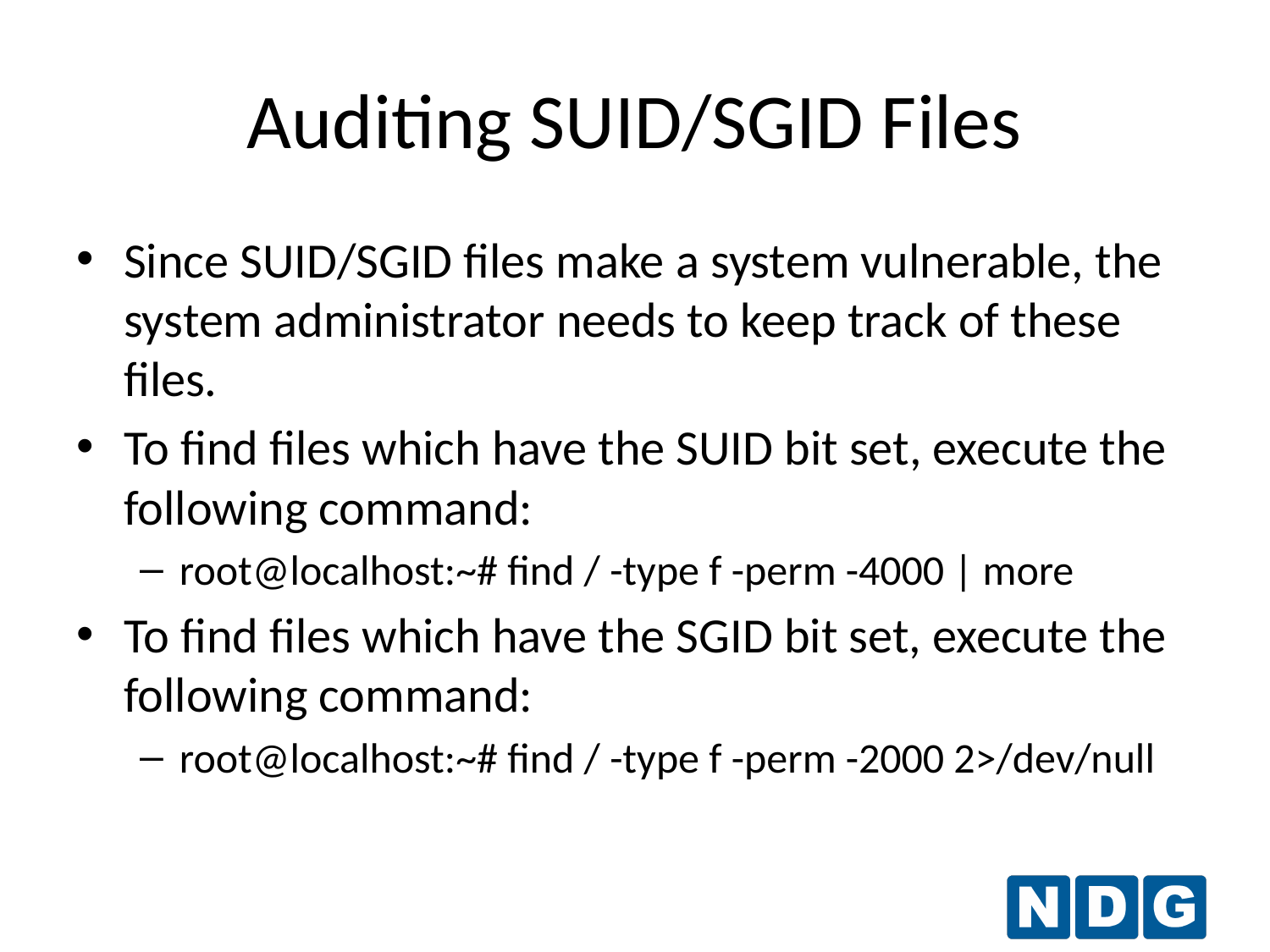

# Auditing SUID/SGID Files
Since SUID/SGID files make a system vulnerable, the system administrator needs to keep track of these files.
To find files which have the SUID bit set, execute the following command:
root@localhost:~# find / -type f -perm -4000 | more
To find files which have the SGID bit set, execute the following command:
root@localhost:~# find / -type f -perm -2000 2>/dev/null